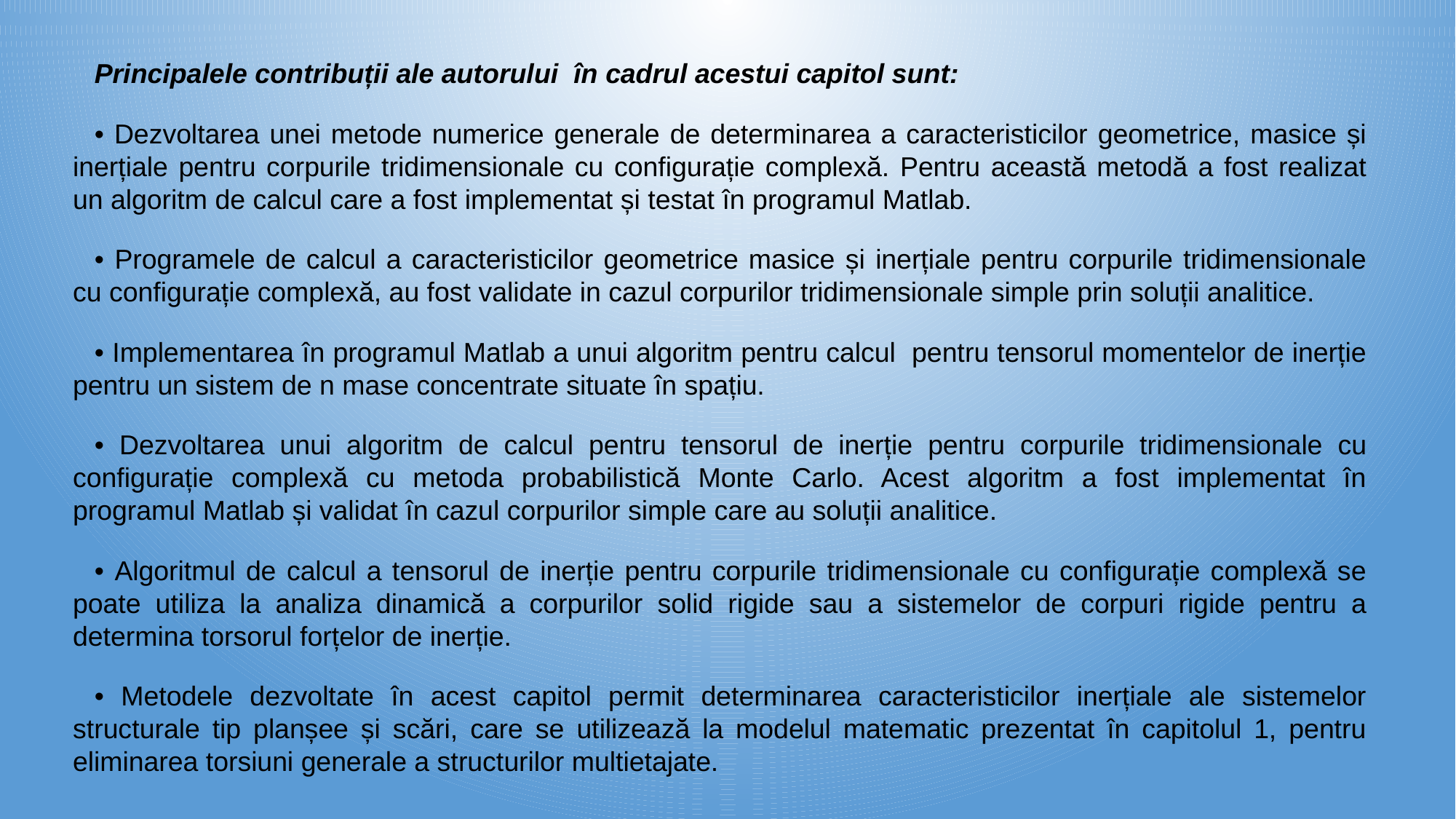

Principalele contribuții ale autorului  în cadrul acestui capitol sunt:
• Dezvoltarea unei metode numerice generale de determinarea a caracteristicilor geometrice, masice și inerțiale pentru corpurile tridimensionale cu configurație complexă. Pentru această metodă a fost realizat un algoritm de calcul care a fost implementat și testat în programul Matlab.
• Programele de calcul a caracteristicilor geometrice masice și inerțiale pentru corpurile tridimensionale cu configurație complexă, au fost validate in cazul corpurilor tridimensionale simple prin soluții analitice.
• Implementarea în programul Matlab a unui algoritm pentru calcul  pentru tensorul momentelor de inerție pentru un sistem de n mase concentrate situate în spațiu.
• Dezvoltarea unui algoritm de calcul pentru tensorul de inerție pentru corpurile tridimensionale cu configurație complexă cu metoda probabilistică Monte Carlo. Acest algoritm a fost implementat în programul Matlab și validat în cazul corpurilor simple care au soluții analitice.
• Algoritmul de calcul a tensorul de inerție pentru corpurile tridimensionale cu configurație complexă se poate utiliza la analiza dinamică a corpurilor solid rigide sau a sistemelor de corpuri rigide pentru a determina torsorul forțelor de inerție.
• Metodele dezvoltate în acest capitol permit determinarea caracteristicilor inerțiale ale sistemelor structurale tip planșee și scări, care se utilizează la modelul matematic prezentat în capitolul 1, pentru eliminarea torsiuni generale a structurilor multietajate.